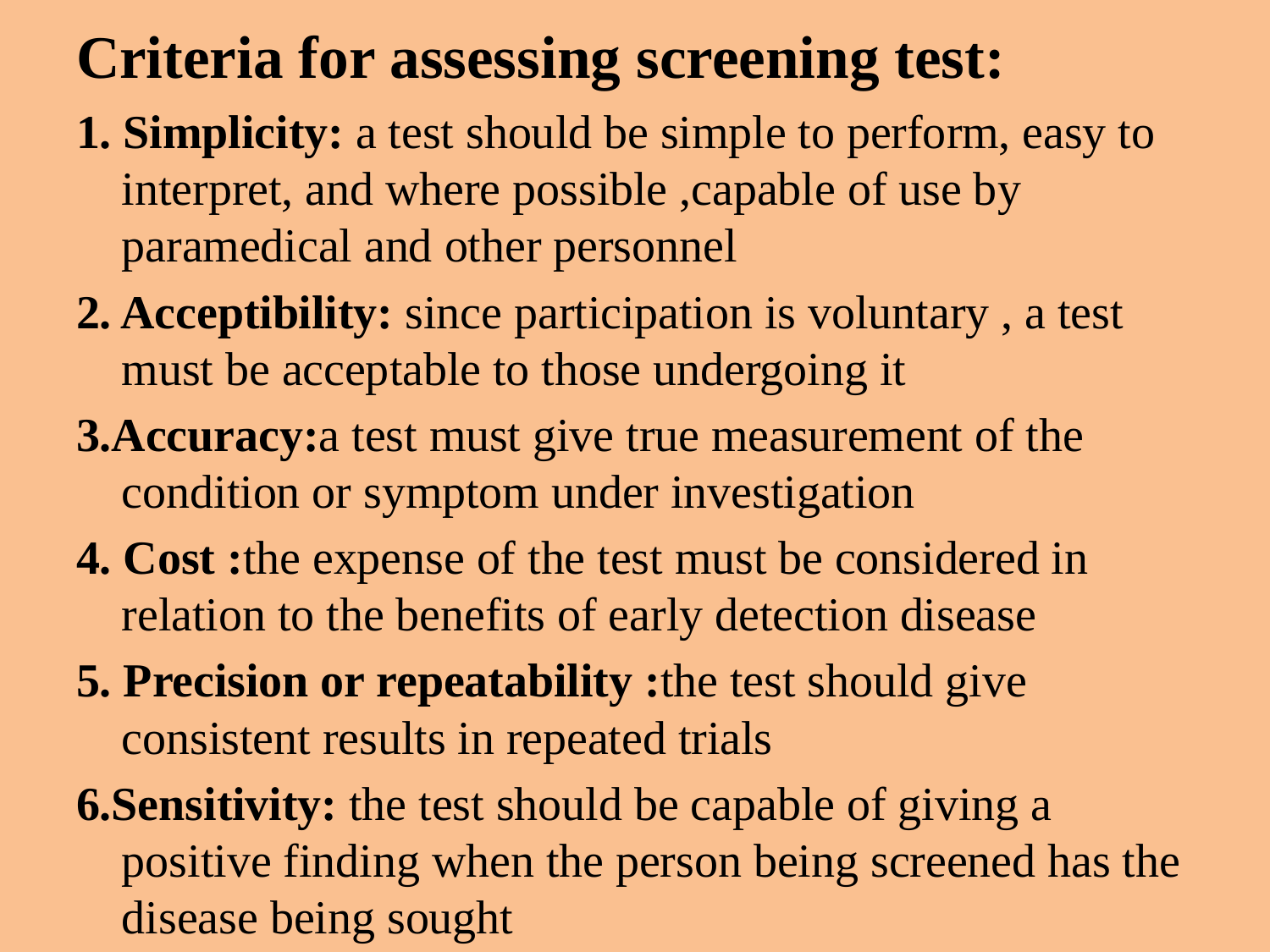

# Criteria for assessing screening test:
1. Simplicity: a test should be simple to perform, easy to interpret, and where possible ,capable of use by paramedical and other personnel
2. Acceptibility: since participation is voluntary , a test must be acceptable to those undergoing it
3.Accuracy:a test must give true measurement of the condition or symptom under investigation
4. Cost :the expense of the test must be considered in relation to the benefits of early detection disease
5. Precision or repeatability :the test should give consistent results in repeated trials
6.Sensitivity: the test should be capable of giving a positive finding when the person being screened has the disease being sought